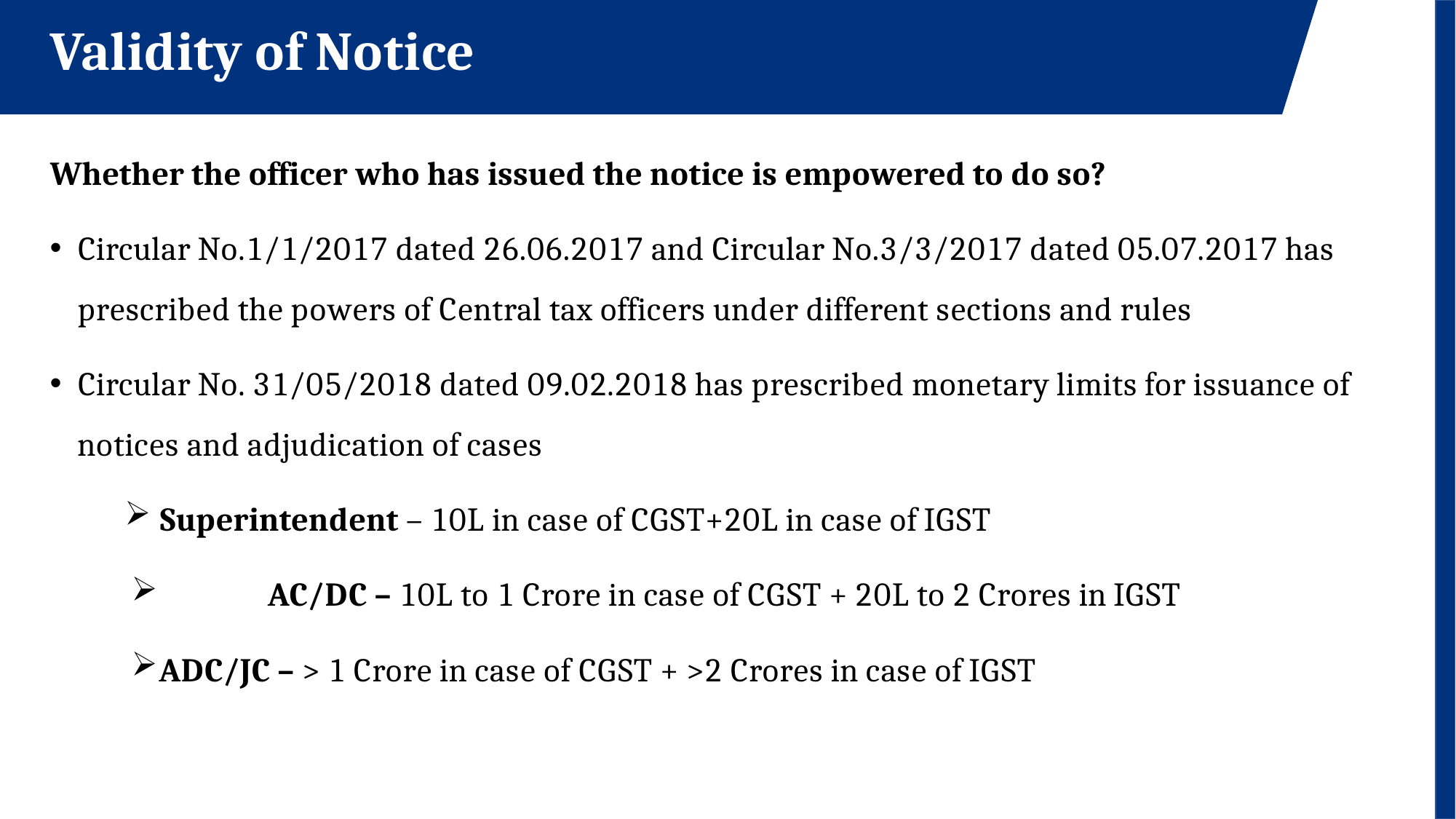

Validity of Notice

Whether the officer who has issued the notice is empowered to do so?
Circular No.1/1/2017 dated 26.06.2017 and Circular No.3/3/2017 dated 05.07.2017 has prescribed the powers of Central tax officers under different sections and rules
Circular No. 31/05/2018 dated 09.02.2018 has prescribed monetary limits for issuance of notices and adjudication of cases
Superintendent – 10L in case of CGST+20L in case of IGST
	AC/DC – 10L to 1 Crore in case of CGST + 20L to 2 Crores in IGST
ADC/JC – > 1 Crore in case of CGST + >2 Crores in case of IGST